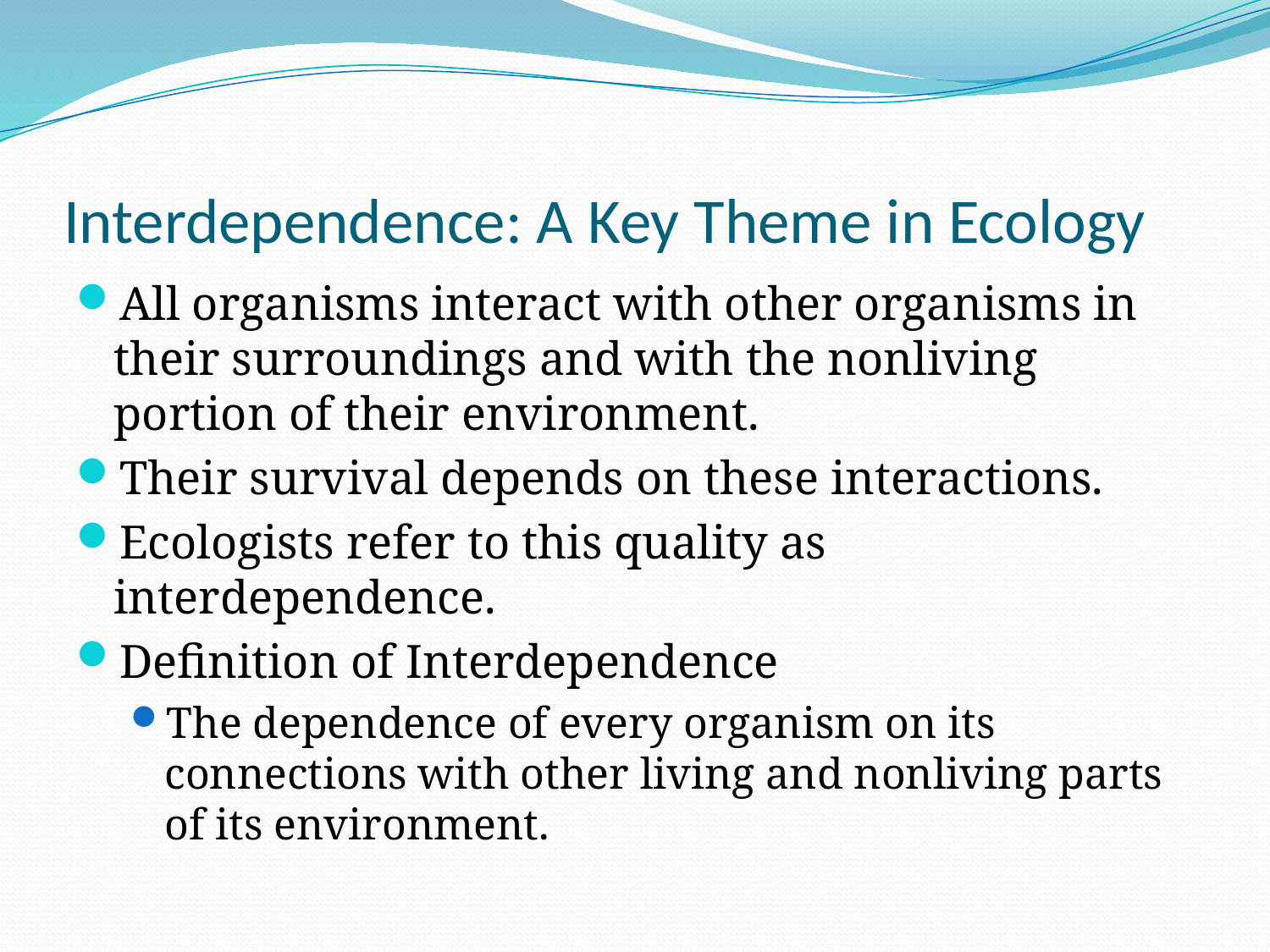

# Interdependence: A Key Theme in Ecology
All organisms interact with other organisms in their surroundings and with the nonliving portion of their environment.
Their survival depends on these interactions.
Ecologists refer to this quality as interdependence.
Definition of Interdependence
The dependence of every organism on its connections with other living and nonliving parts of its environment.